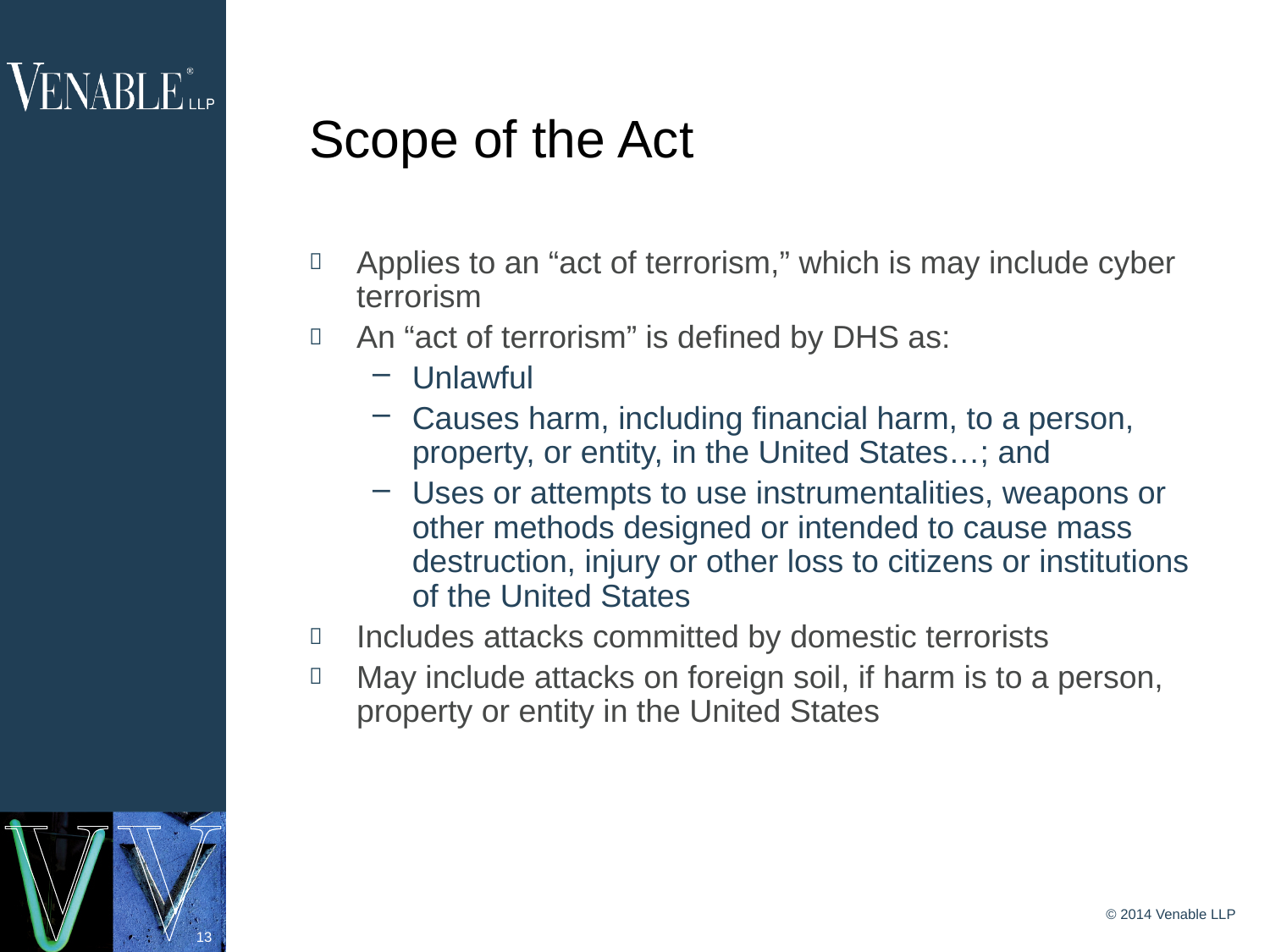

# Scope of the Act
Applies to an “act of terrorism,” which is may include cyber terrorism
An “act of terrorism” is defined by DHS as:
Unlawful
Causes harm, including financial harm, to a person, property, or entity, in the United States…; and
Uses or attempts to use instrumentalities, weapons or other methods designed or intended to cause mass destruction, injury or other loss to citizens or institutions of the United States
Includes attacks committed by domestic terrorists
May include attacks on foreign soil, if harm is to a person, property or entity in the United States
© 2014 Venable LLP